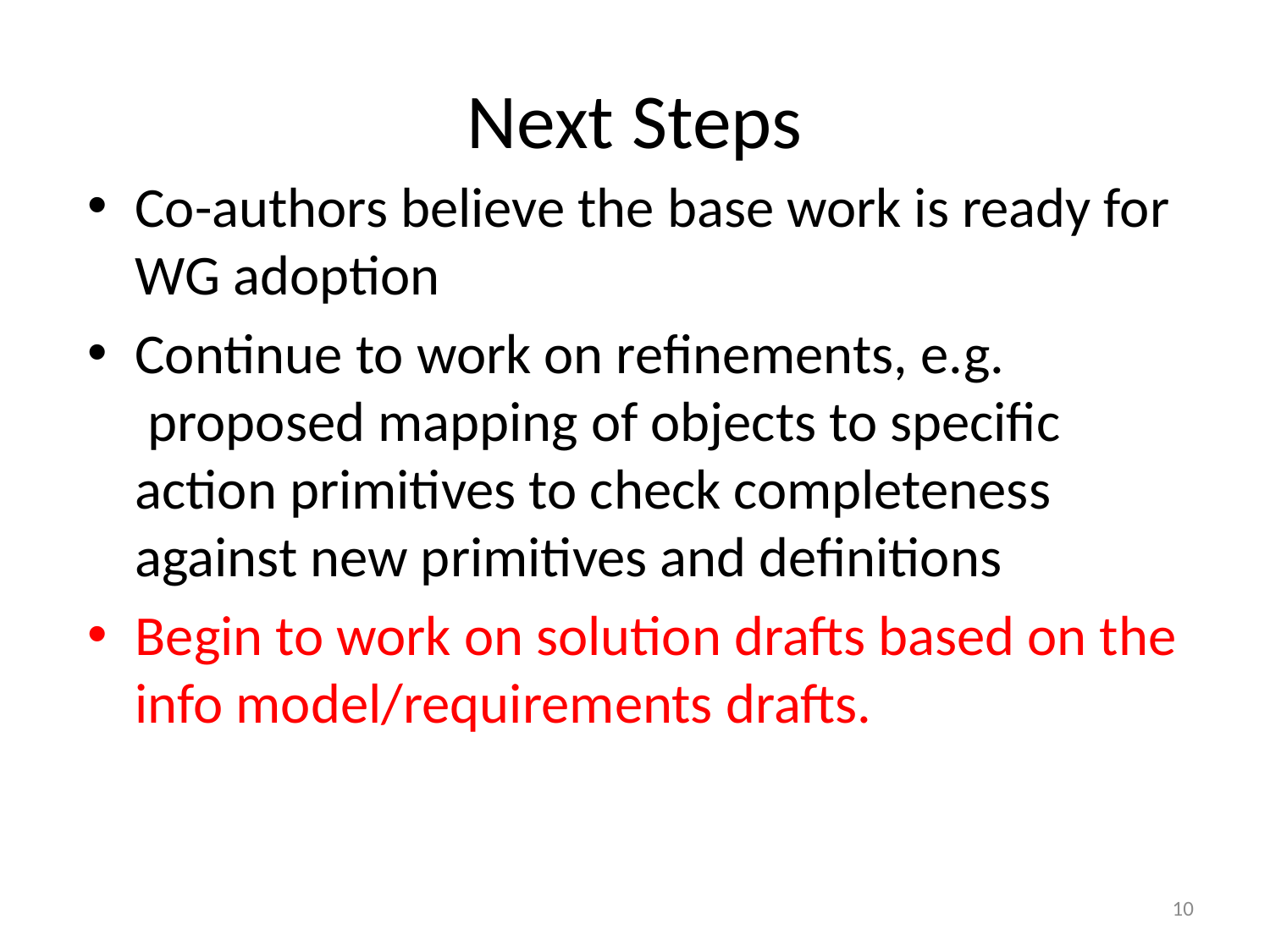

# Next Steps
Co-authors believe the base work is ready for WG adoption
Continue to work on refinements, e.g.  proposed mapping of objects to specific action primitives to check completeness against new primitives and definitions
Begin to work on solution drafts based on the info model/requirements drafts.

10